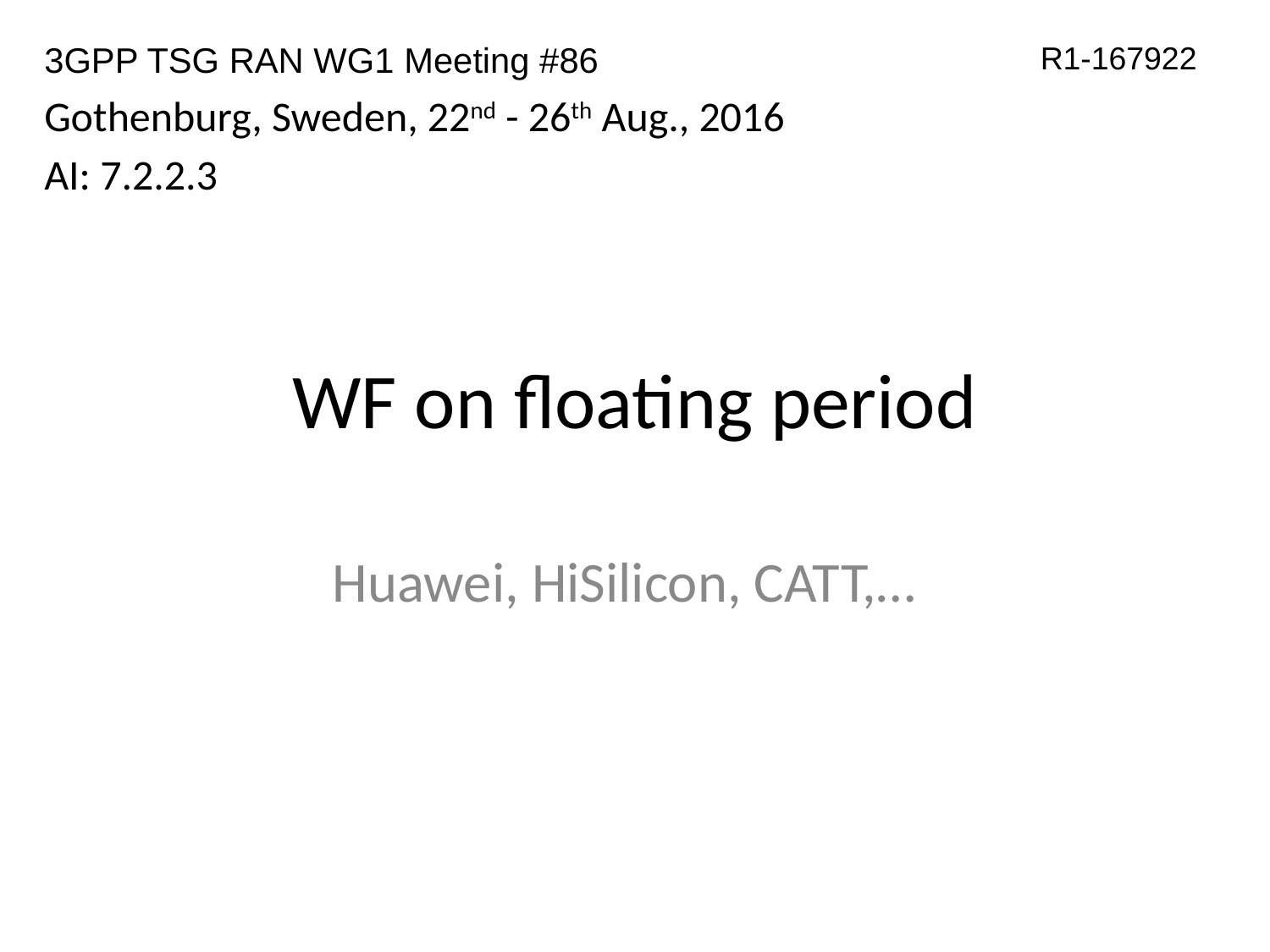

3GPP TSG RAN WG1 Meeting #86
Gothenburg, Sweden, 22nd - 26th Aug., 2016
AI: 7.2.2.3

R1-167922
# WF on floating period
Huawei, HiSilicon, CATT,…